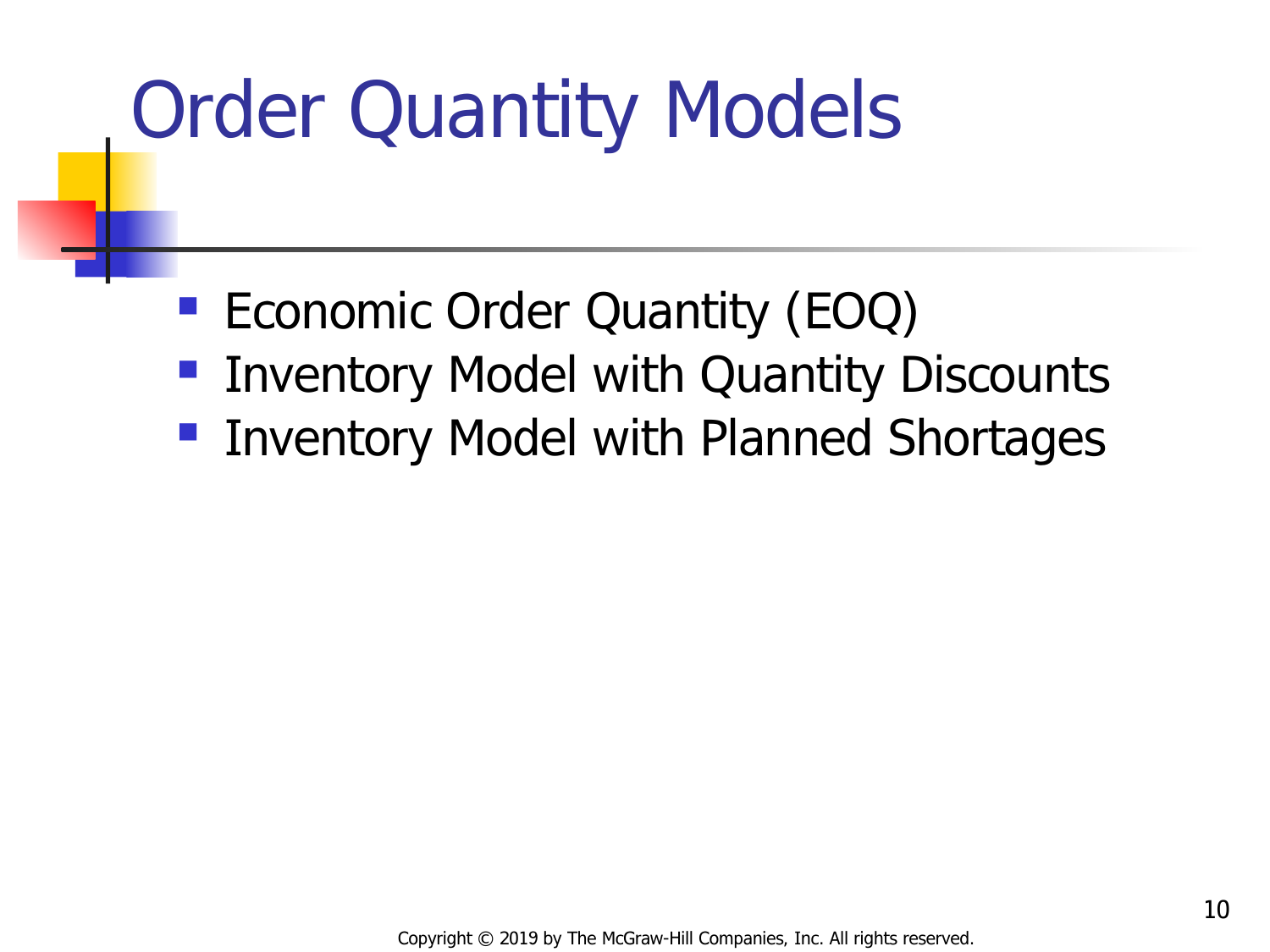

# Order Quantity Models
Economic Order Quantity (EOQ)
Inventory Model with Quantity Discounts
Inventory Model with Planned Shortages

10
Copyright © 2019 by The McGraw-Hill Companies, Inc. All rights reserved.